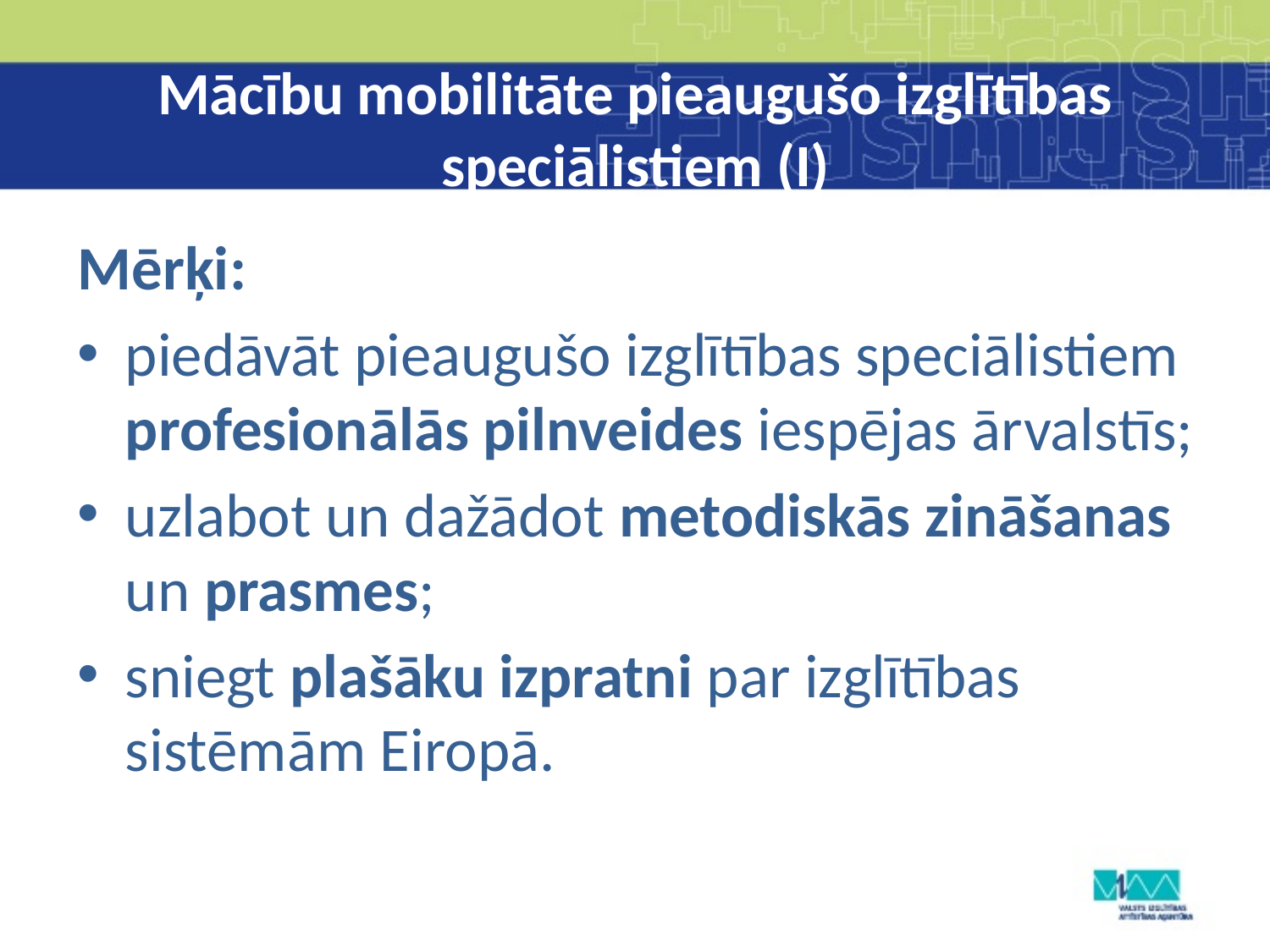

# Mācību mobilitāte pieaugušo izglītības speciālistiem (I)
Mērķi:
piedāvāt pieaugušo izglītības speciālistiem profesionālās pilnveides iespējas ārvalstīs;
uzlabot un dažādot metodiskās zināšanas un prasmes;
sniegt plašāku izpratni par izglītības sistēmām Eiropā.